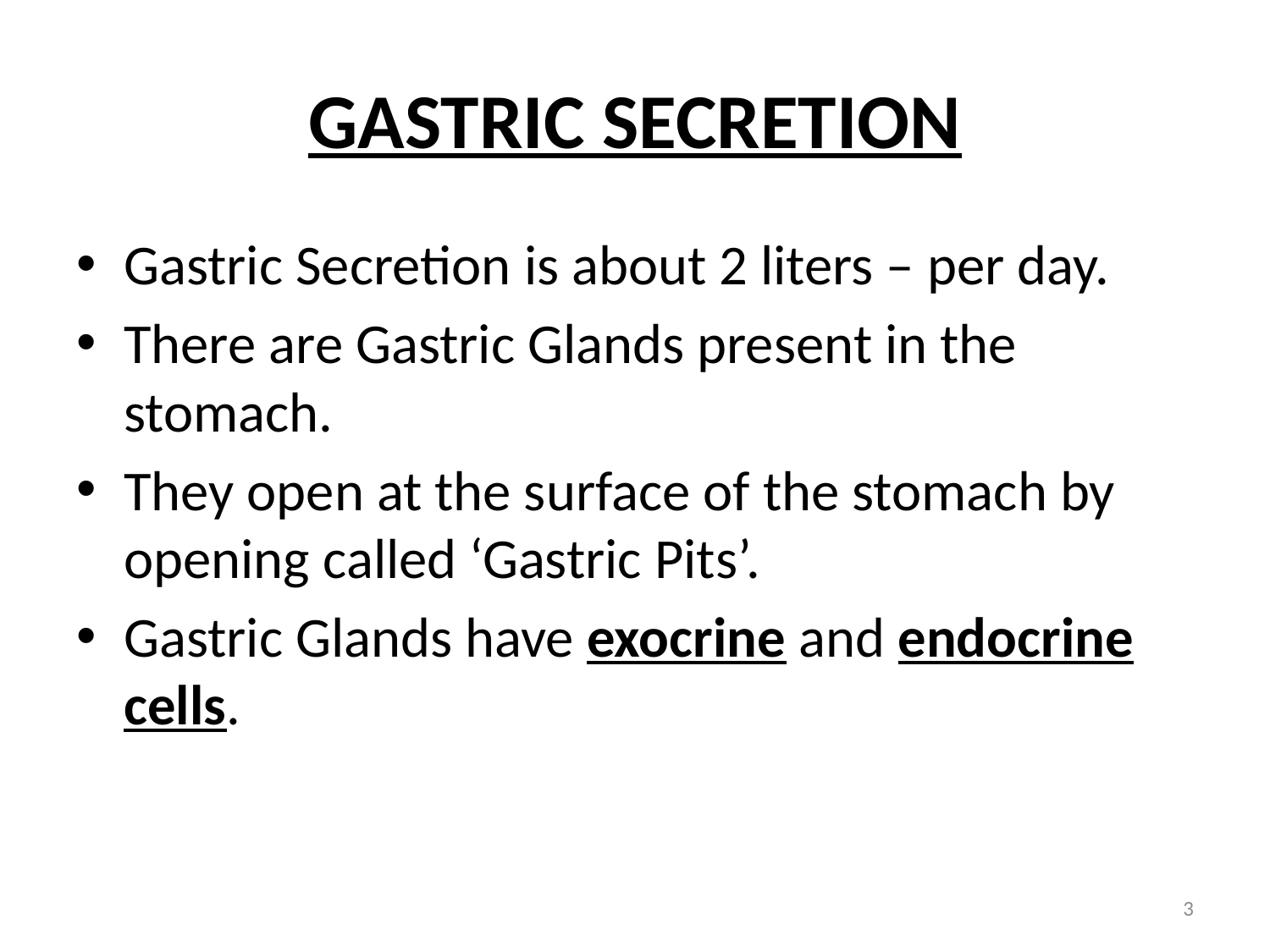

# GASTRIC SECRETION
Gastric Secretion is about 2 liters – per day.
There are Gastric Glands present in the stomach.
They open at the surface of the stomach by opening called ‘Gastric Pits’.
Gastric Glands have exocrine and endocrine cells.

3